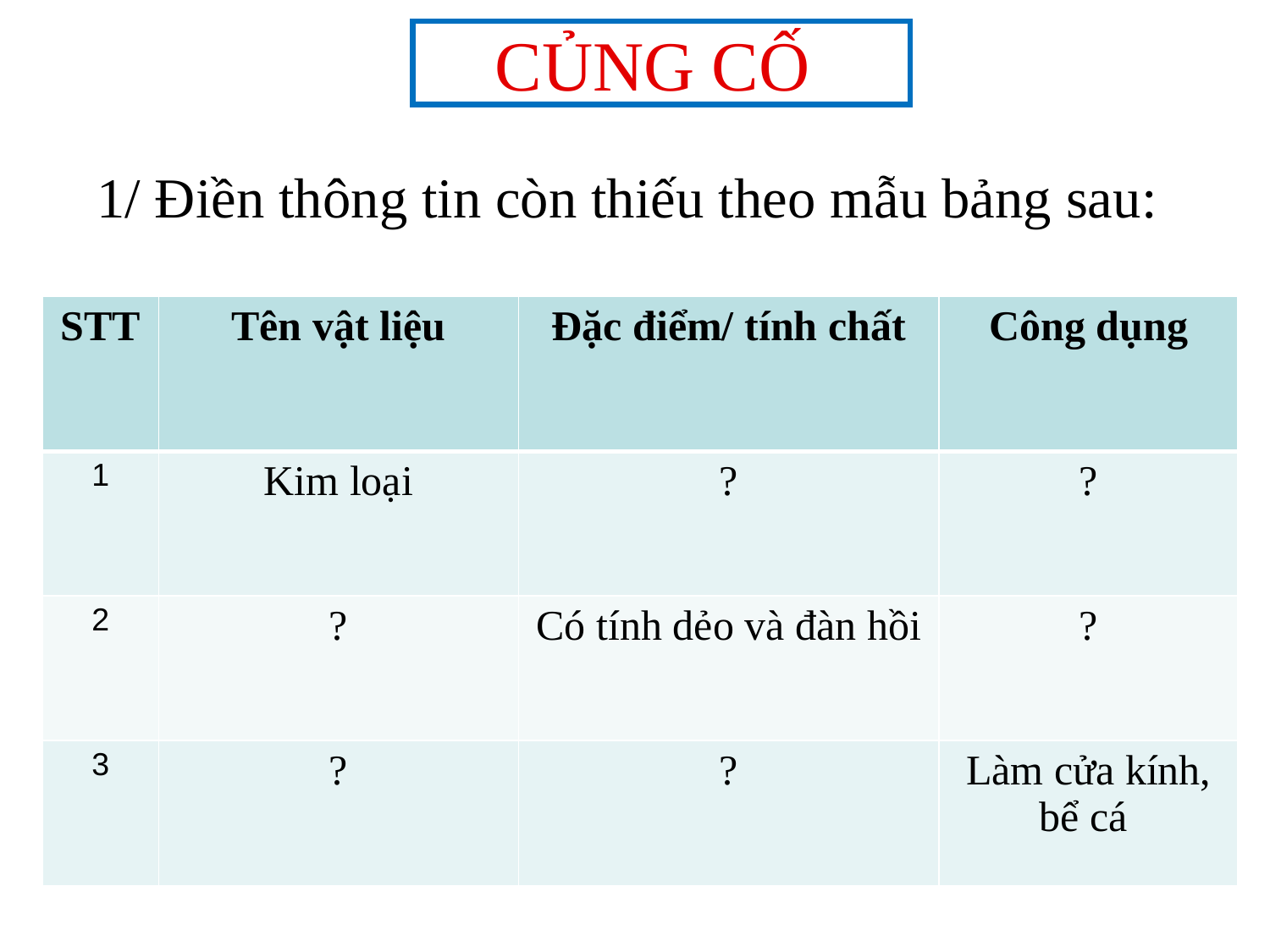

CỦNG CỐ
# 1/ Điền thông tin còn thiếu theo mẫu bảng sau:
| STT | Tên vật liệu | Đặc điểm/ tính chất | Công dụng |
| --- | --- | --- | --- |
| 1 | Kim loại | ? | ? |
| 2 | ? | Có tính dẻo và đàn hồi | ? |
| 3 | ? | ? | Làm cửa kính, bể cá |